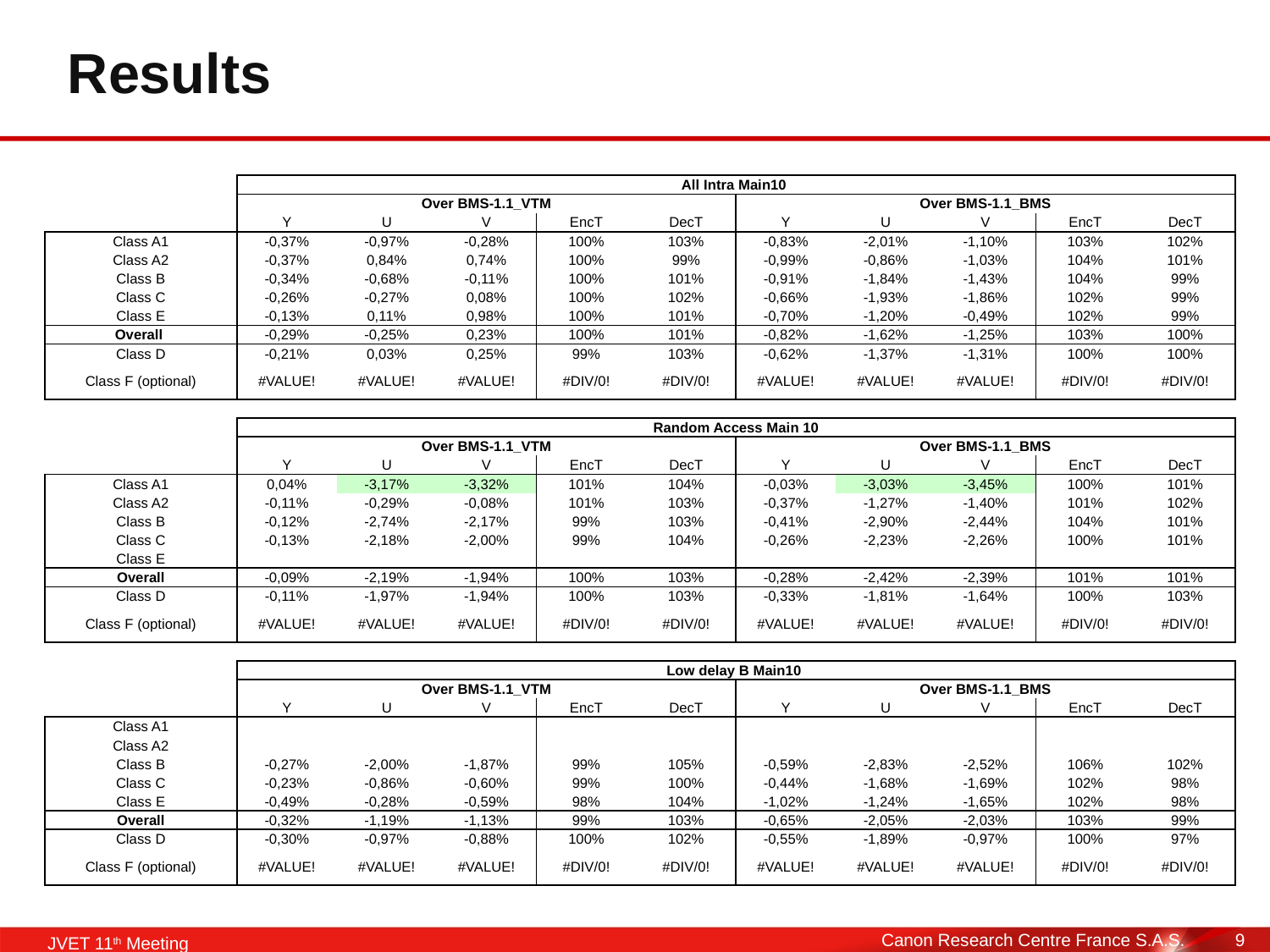

# Results
|  | All Intra Main10 |  |  |  |  |  |  |  |  |  |
| --- | --- | --- | --- | --- | --- | --- | --- | --- | --- | --- |
|  | Over BMS-1.1\_VTM |  |  |  |  | Over BMS-1.1\_BMS |  |  |  |  |
|  | Y | U | V | EncT | DecT | Y | U | V | EncT | DecT |
| Class A1 | -0,37% | -0,97% | -0,28% | 100% | 103% | -0,83% | -2,01% | -1,10% | 103% | 102% |
| Class A2 | -0,37% | 0,84% | 0,74% | 100% | 99% | -0,99% | -0,86% | -1,03% | 104% | 101% |
| Class B | -0,34% | -0,68% | -0,11% | 100% | 101% | -0,91% | -1,84% | -1,43% | 104% | 99% |
| Class C | -0,26% | -0,27% | 0,08% | 100% | 102% | -0,66% | -1,93% | -1,86% | 102% | 99% |
| Class E | -0,13% | 0,11% | 0,98% | 100% | 101% | -0,70% | -1,20% | -0,49% | 102% | 99% |
| Overall | -0,29% | -0,25% | 0,23% | 100% | 101% | -0,82% | -1,62% | -1,25% | 103% | 100% |
| Class D | -0,21% | 0,03% | 0,25% | 99% | 103% | -0,62% | -1,37% | -1,31% | 100% | 100% |
| Class F (optional) | #VALUE! | #VALUE! | #VALUE! | #DIV/0! | #DIV/0! | #VALUE! | #VALUE! | #VALUE! | #DIV/0! | #DIV/0! |
|  |  |  |  |  |  |  |  |  |  |  |
|  | Random Access Main 10 |  |  |  |  |  |  |  |  |  |
|  | Over BMS-1.1\_VTM |  |  |  |  | Over BMS-1.1\_BMS |  |  |  |  |
|  | Y | U | V | EncT | DecT | Y | U | V | EncT | DecT |
| Class A1 | 0,04% | -3,17% | -3,32% | 101% | 104% | -0,03% | -3,03% | -3,45% | 100% | 101% |
| Class A2 | -0,11% | -0,29% | -0,08% | 101% | 103% | -0,37% | -1,27% | -1,40% | 101% | 102% |
| Class B | -0,12% | -2,74% | -2,17% | 99% | 103% | -0,41% | -2,90% | -2,44% | 104% | 101% |
| Class C | -0,13% | -2,18% | -2,00% | 99% | 104% | -0,26% | -2,23% | -2,26% | 100% | 101% |
| Class E |  |  |  |  |  |  |  |  |  |  |
| Overall | -0,09% | -2,19% | -1,94% | 100% | 103% | -0,28% | -2,42% | -2,39% | 101% | 101% |
| Class D | -0,11% | -1,97% | -1,94% | 100% | 103% | -0,33% | -1,81% | -1,64% | 100% | 103% |
| Class F (optional) | #VALUE! | #VALUE! | #VALUE! | #DIV/0! | #DIV/0! | #VALUE! | #VALUE! | #VALUE! | #DIV/0! | #DIV/0! |
|  |  |  |  |  |  |  |  |  |  |  |
|  | Low delay B Main10 |  |  |  |  |  |  |  |  |  |
|  | Over BMS-1.1\_VTM |  |  |  |  | Over BMS-1.1\_BMS |  |  |  |  |
|  | Y | U | V | EncT | DecT | Y | U | V | EncT | DecT |
| Class A1 |  |  |  |  |  |  |  |  |  |  |
| Class A2 |  |  |  |  |  |  |  |  |  |  |
| Class B | -0,27% | -2,00% | -1,87% | 99% | 105% | -0,59% | -2,83% | -2,52% | 106% | 102% |
| Class C | -0,23% | -0,86% | -0,60% | 99% | 100% | -0,44% | -1,68% | -1,69% | 102% | 98% |
| Class E | -0,49% | -0,28% | -0,59% | 98% | 104% | -1,02% | -1,24% | -1,65% | 102% | 98% |
| Overall | -0,32% | -1,19% | -1,13% | 99% | 103% | -0,65% | -2,05% | -2,03% | 103% | 99% |
| Class D | -0,30% | -0,97% | -0,88% | 100% | 102% | -0,55% | -1,89% | -0,97% | 100% | 97% |
| Class F (optional) | #VALUE! | #VALUE! | #VALUE! | #DIV/0! | #DIV/0! | #VALUE! | #VALUE! | #VALUE! | #DIV/0! | #DIV/0! |
Canon Research Centre France S.A.S.
9